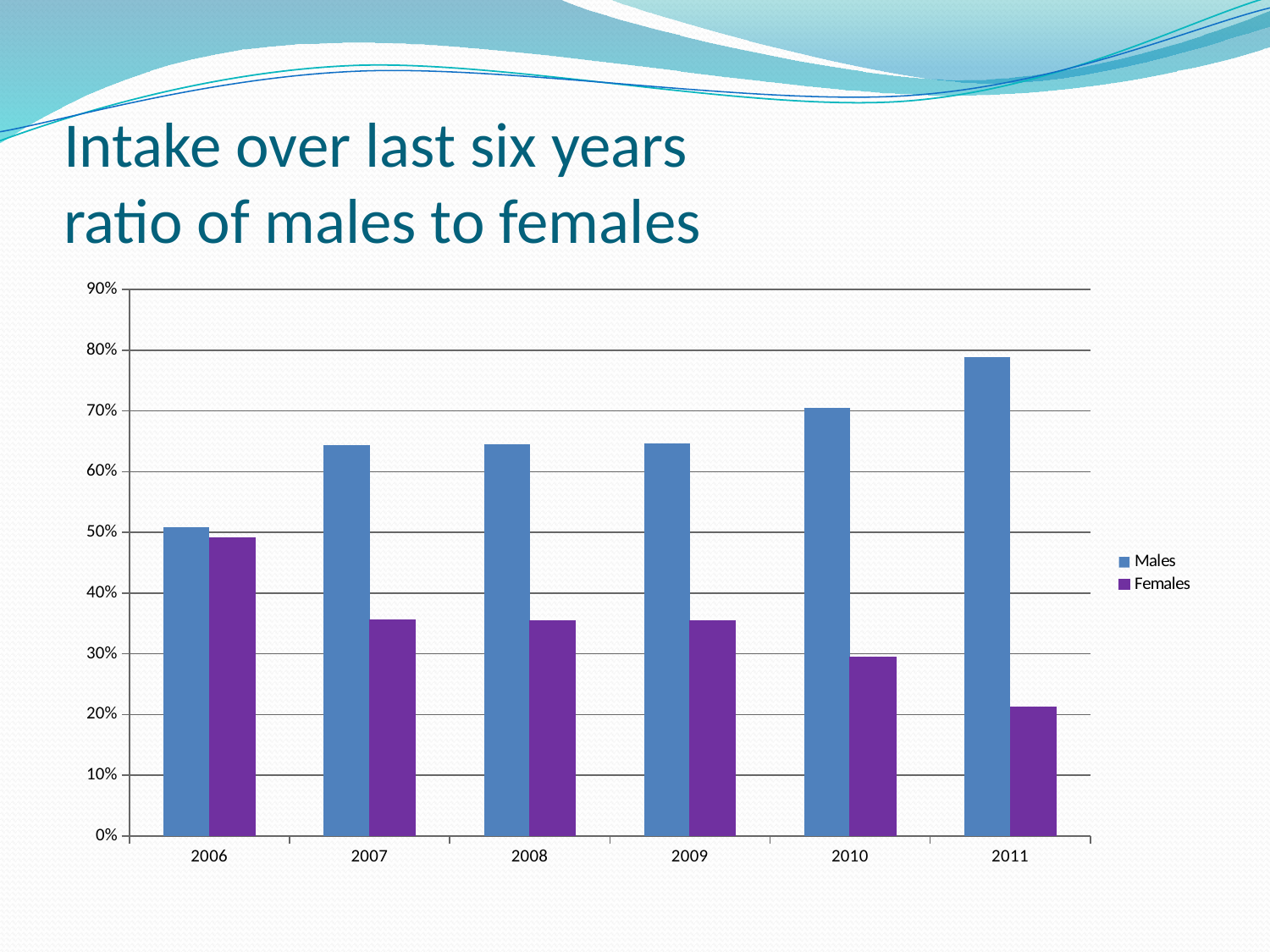

# Intake over last six years ratio of males to females

### Chart

| Category | Males | Females |
|---|---|---|
| 2006 | 0.5087719298245614 | 0.49122807017543857 |
| 2007 | 0.6438356164383562 | 0.3561643835616438 |
| 2008 | 0.6455696202531646 | 0.35443037974683544 |
| 2009 | 0.6458333333333334 | 0.3541666666666667 |
| 2010 | 0.7049180327868853 | 0.29508196721311475 |
| 2011 | 0.788235294117647 | 0.21176470588235294 |